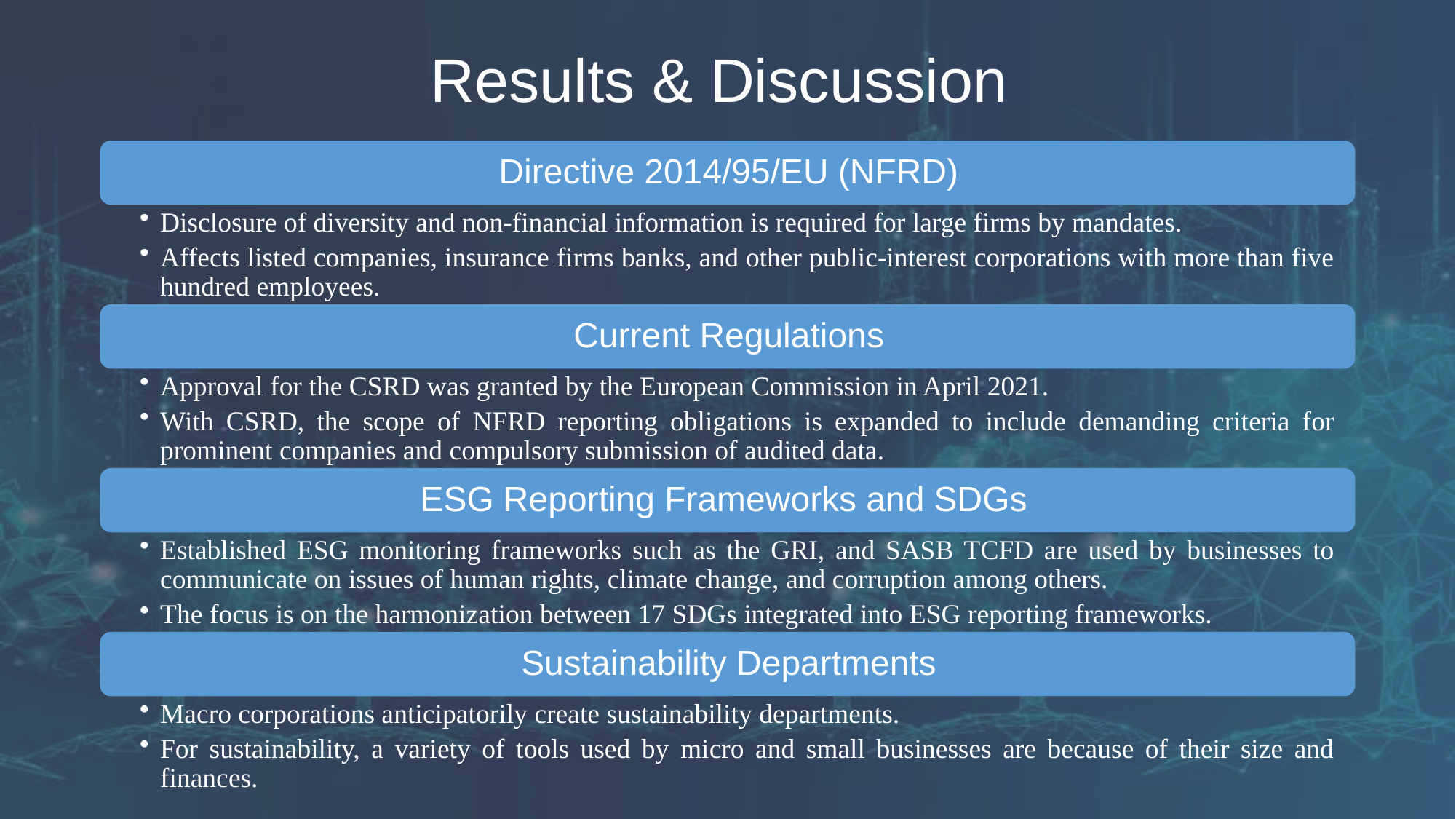

# Results & Discussion
Directive 2014/95/EU (NFRD)
Disclosure of diversity and non-financial information is required for large firms by mandates.
Affects listed companies, insurance firms banks, and other public-interest corporations with more than five hundred employees.
Current Regulations
Approval for the CSRD was granted by the European Commission in April 2021.
With CSRD, the scope of NFRD reporting obligations is expanded to include demanding criteria for prominent companies and compulsory submission of audited data.
ESG Reporting Frameworks and SDGs
Established ESG monitoring frameworks such as the GRI, and SASB TCFD are used by businesses to communicate on issues of human rights, climate change, and corruption among others.
The focus is on the harmonization between 17 SDGs integrated into ESG reporting frameworks.
Sustainability Departments
Macro corporations anticipatorily create sustainability departments.
For sustainability, a variety of tools used by micro and small businesses are because of their size and finances.